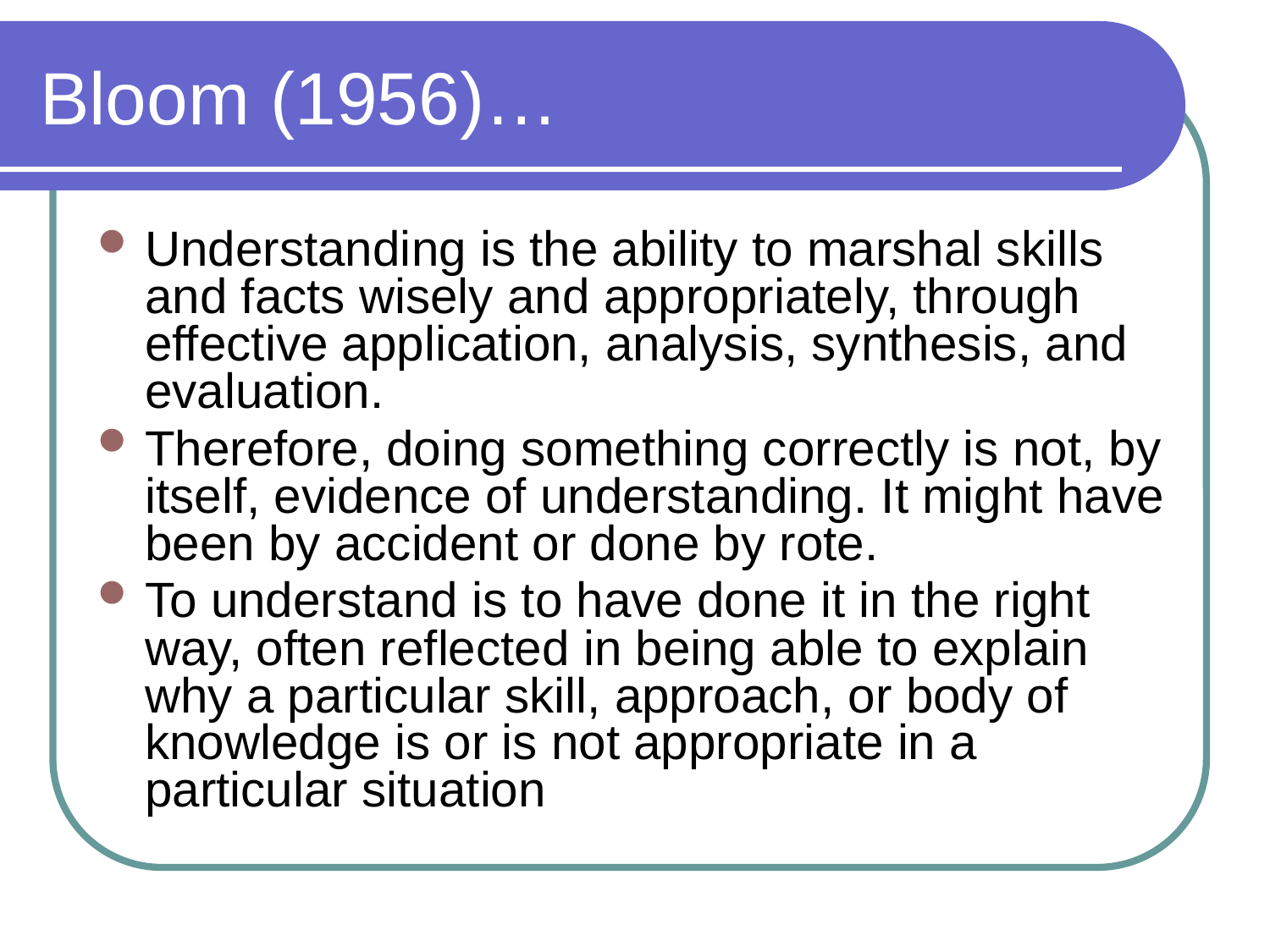

# Bloom (1956)…
Understanding is the ability to marshal skills and facts wisely and appropriately, through effective application, analysis, synthesis, and evaluation.
Therefore, doing something correctly is not, by itself, evidence of understanding. It might have been by accident or done by rote.
To understand is to have done it in the right way, often reflected in being able to explain why a particular skill, approach, or body of knowledge is or is not appropriate in a particular situation